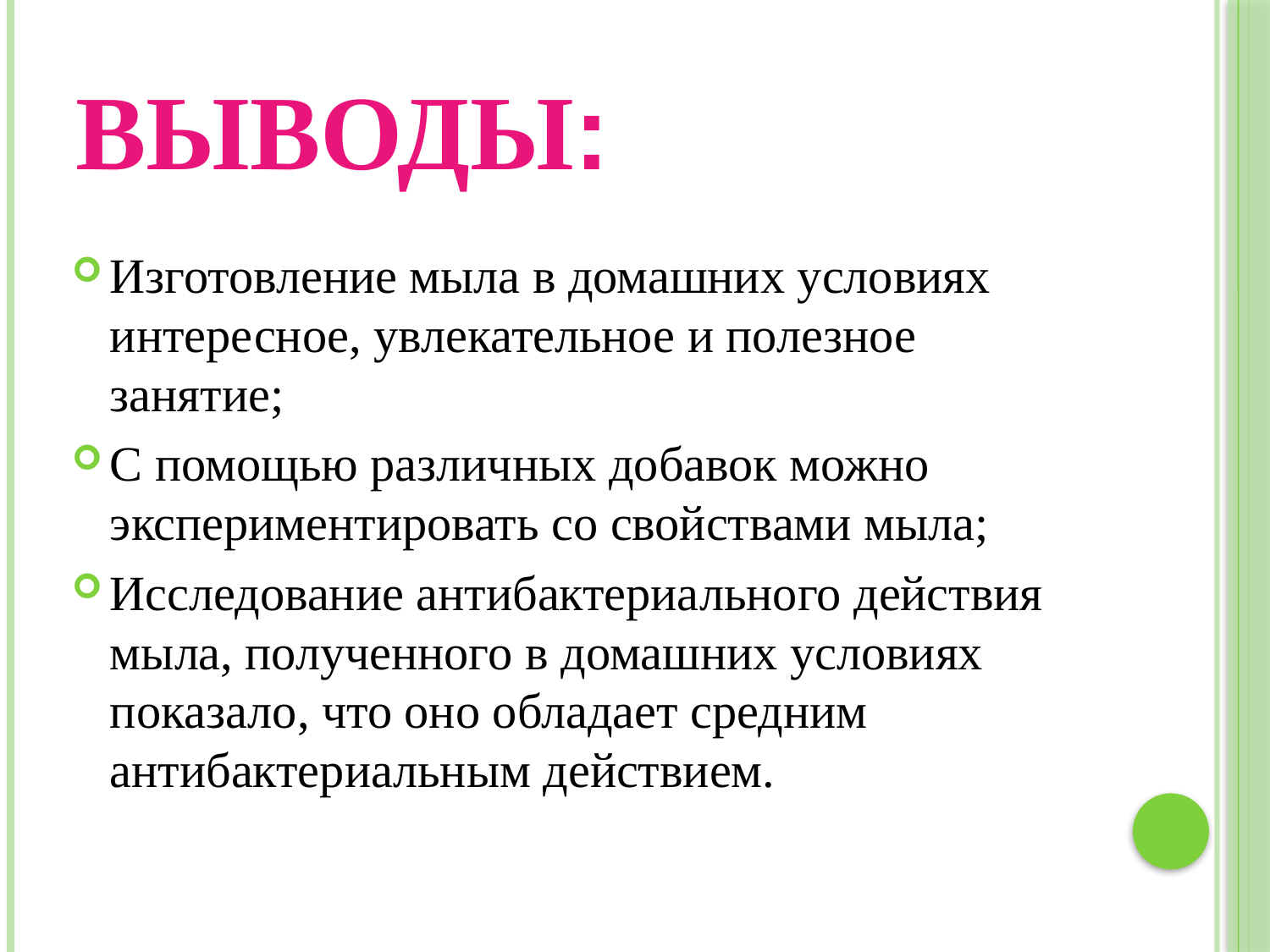

# Выводы:
Изготовление мыла в домашних условиях интересное, увлекательное и полезное занятие;
С помощью различных добавок можно экспериментировать со свойствами мыла;
Исследование антибактериального действия мыла, полученного в домашних условиях показало, что оно обладает средним антибактериальным действием.